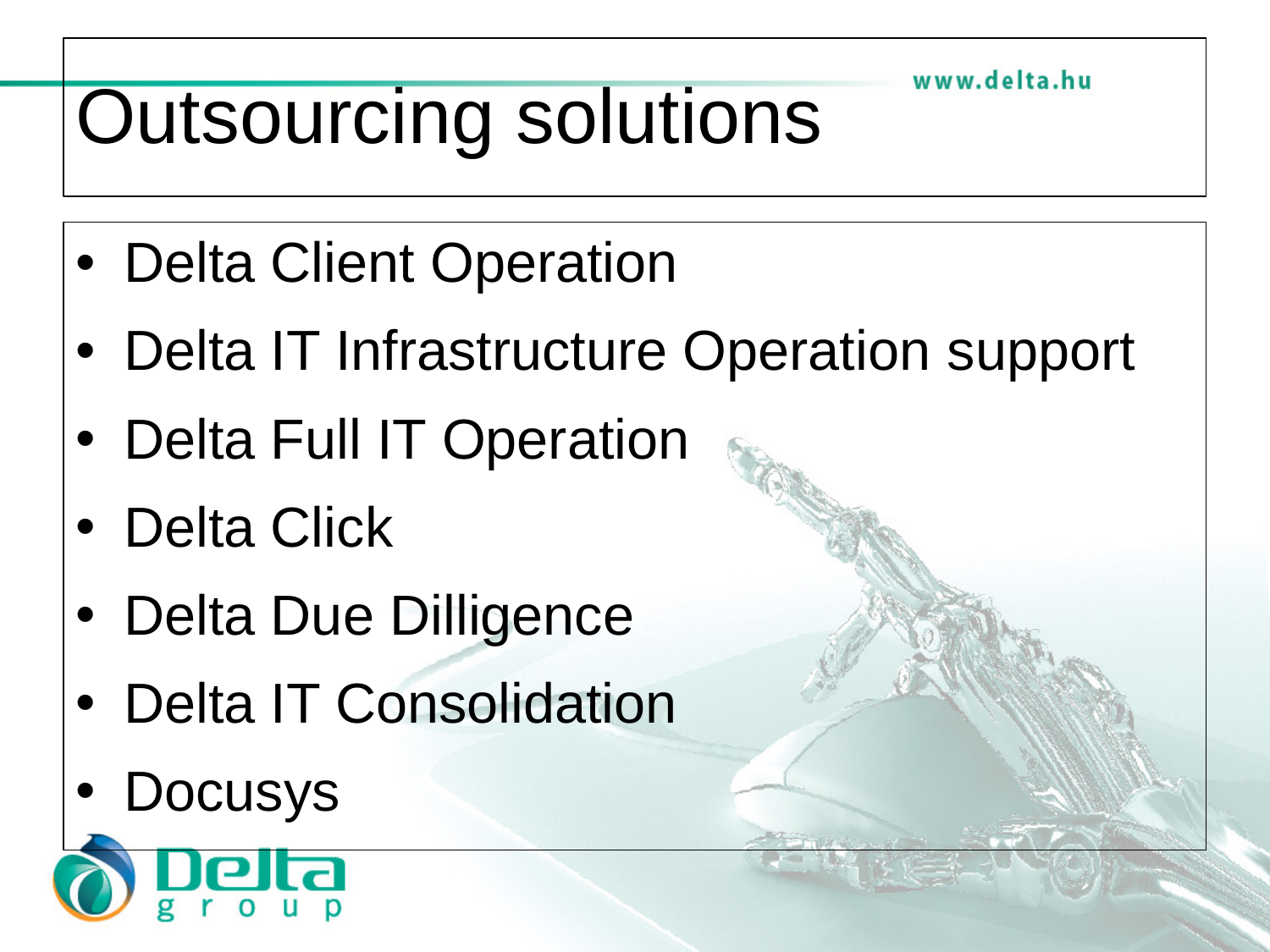

# Outsourcing solutions
Delta Client Operation
Delta IT Infrastructure Operation support
Delta Full IT Operation
Delta Click
Delta Due Dilligence
Delta IT Consolidation
Docusys